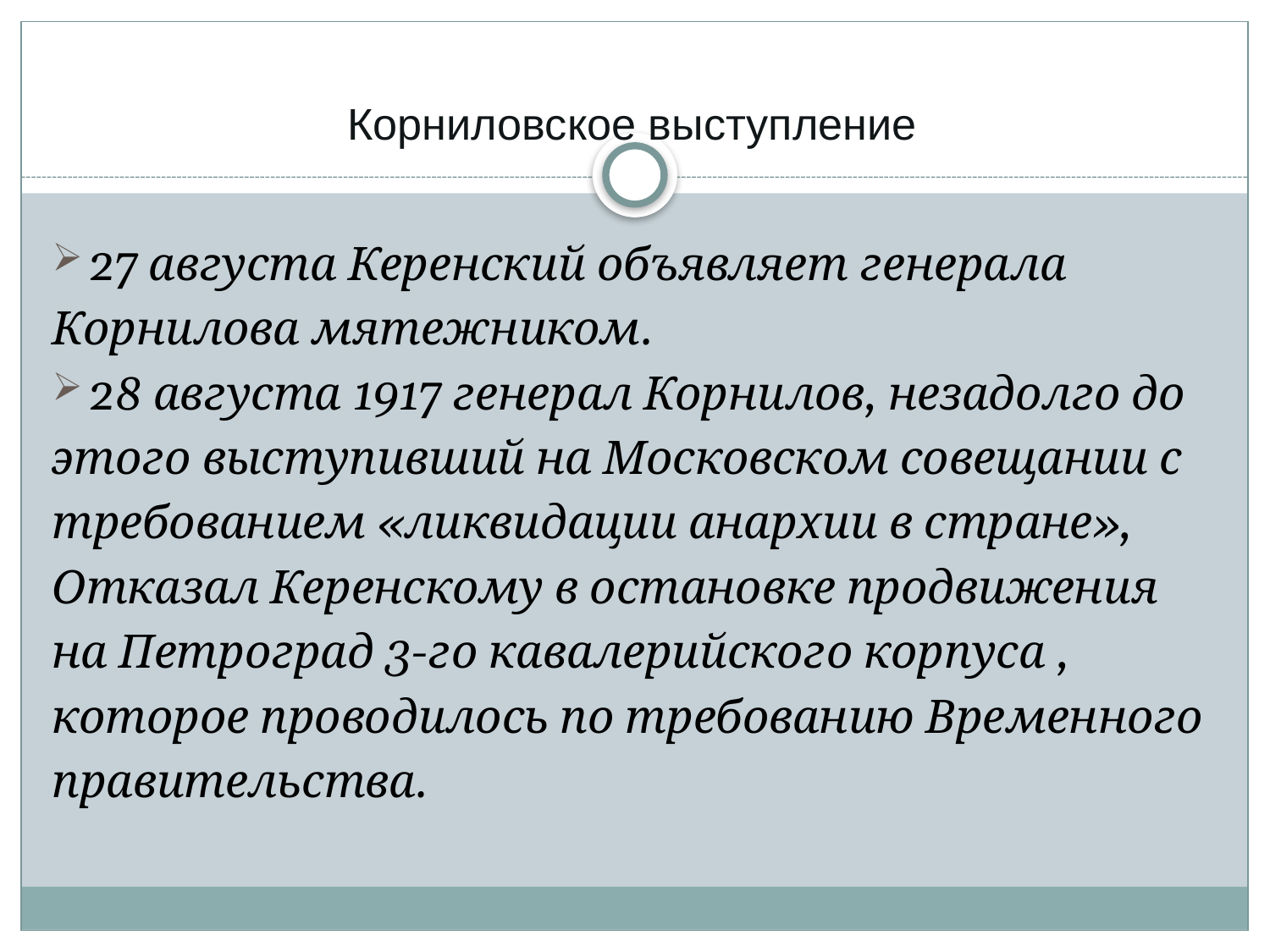

# Корниловское выступление
27 августа Керенский объявляет генерала
Корнилова мятежником.
28 августа 1917 генерал Корнилов, незадолго до
этого выступивший на Московском совещании с
требованием «ликвидации анархии в стране»,
Отказал Керенскому в остановке продвижения
на Петроград 3-го кавалерийского корпуса ,
которое проводилось по требованию Временного
правительства.